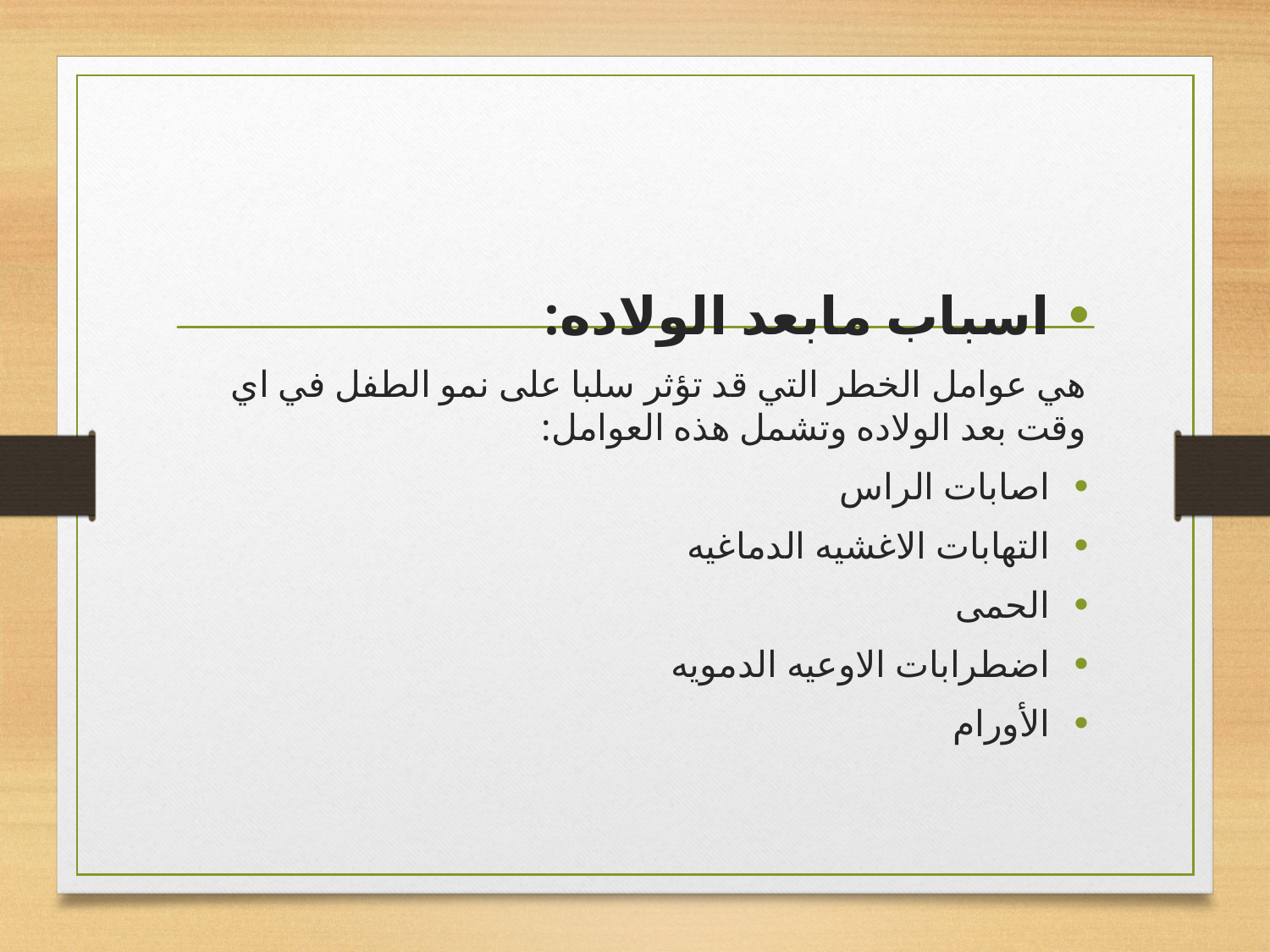

اسباب مابعد الولاده:
هي عوامل الخطر التي قد تؤثر سلبا على نمو الطفل في اي وقت بعد الولاده وتشمل هذه العوامل:
اصابات الراس
التهابات الاغشيه الدماغيه
الحمى
اضطرابات الاوعيه الدمويه
الأورام